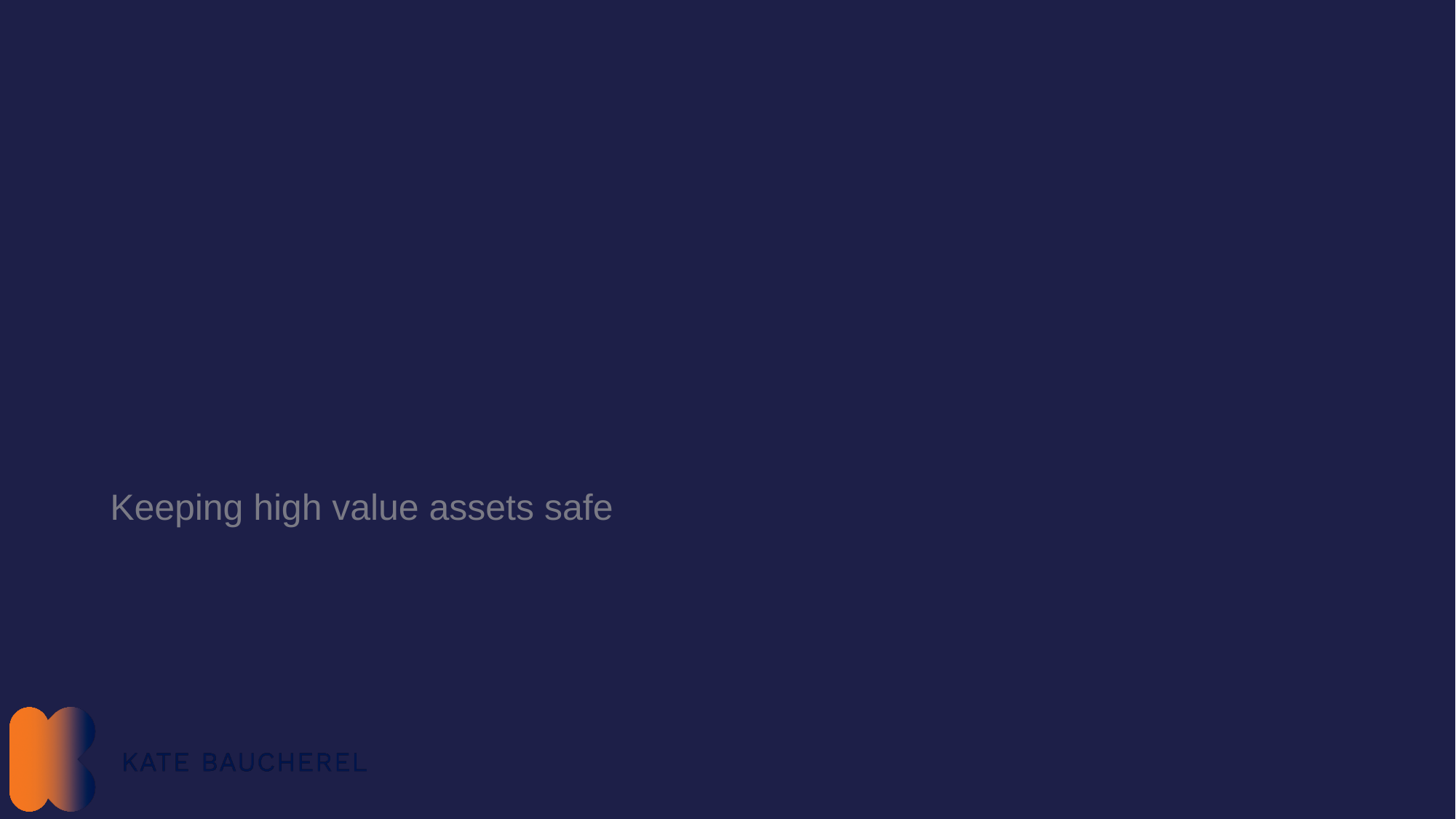

# Securing cryptoassets
Keeping high value assets safe